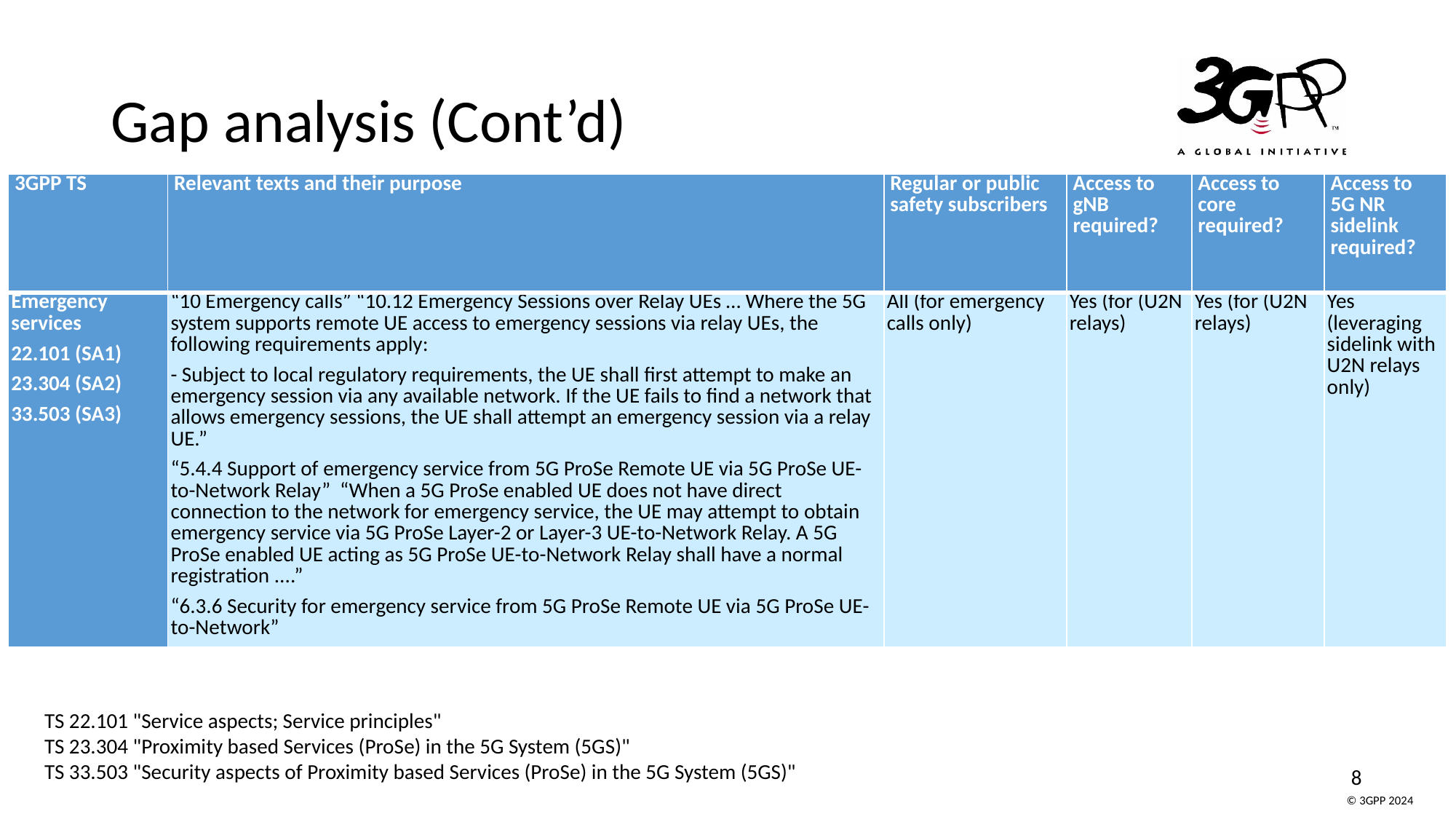

# Gap analysis (Cont’d)
| 3GPP TS | Relevant texts and their purpose | Regular or public safety subscribers | Access to gNB required? | Access to core required? | Access to 5G NR sidelink required? |
| --- | --- | --- | --- | --- | --- |
| Emergency services 22.101 (SA1) 23.304 (SA2) 33.503 (SA3) | “10 Emergency calls” “10.12 Emergency Sessions over Relay UEs … Where the 5G system supports remote UE access to emergency sessions via relay UEs, the following requirements apply: - Subject to local regulatory requirements, the UE shall first attempt to make an emergency session via any available network. If the UE fails to find a network that allows emergency sessions, the UE shall attempt an emergency session via a relay UE.” “5.4.4 Support of emergency service from 5G ProSe Remote UE via 5G ProSe UE-to-Network Relay” “When a 5G ProSe enabled UE does not have direct connection to the network for emergency service, the UE may attempt to obtain emergency service via 5G ProSe Layer-2 or Layer-3 UE-to-Network Relay. A 5G ProSe enabled UE acting as 5G ProSe UE-to-Network Relay shall have a normal registration ....” “6.3.6 Security for emergency service from 5G ProSe Remote UE via 5G ProSe UE-to-Network” | All (for emergency calls only) | Yes (for (U2N relays) | Yes (for (U2N relays) | Yes (leveraging sidelink with U2N relays only) |
TS 22.101 "Service aspects; Service principles"
TS 23.304 "Proximity based Services (ProSe) in the 5G System (5GS)"
TS 33.503 "Security aspects of Proximity based Services (ProSe) in the 5G System (5GS)"